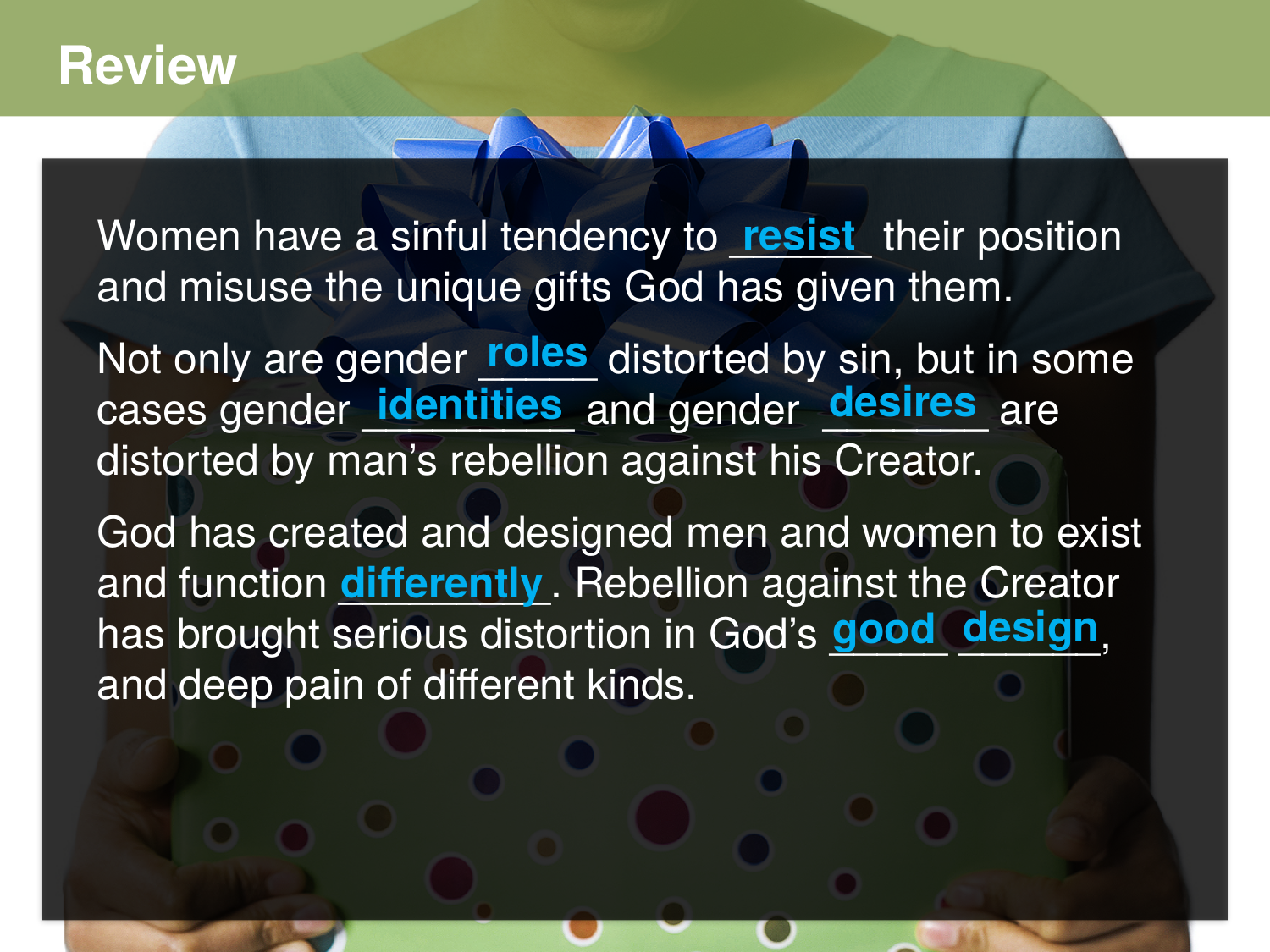

Review

resist
Women have a sinful tendency to ______ their position and misuse the unique gifts God has given them.
Not only are gender _____ distorted by sin, but in some cases gender _________ and gender  _______ are distorted by man’s rebellion against his Creator.
God has created and designed men and women to exist and function _________. Rebellion against the Creator has brought serious distortion in God’s _____ ______, and deep pain of different kinds.
roles
desires
identities
differently
design
good